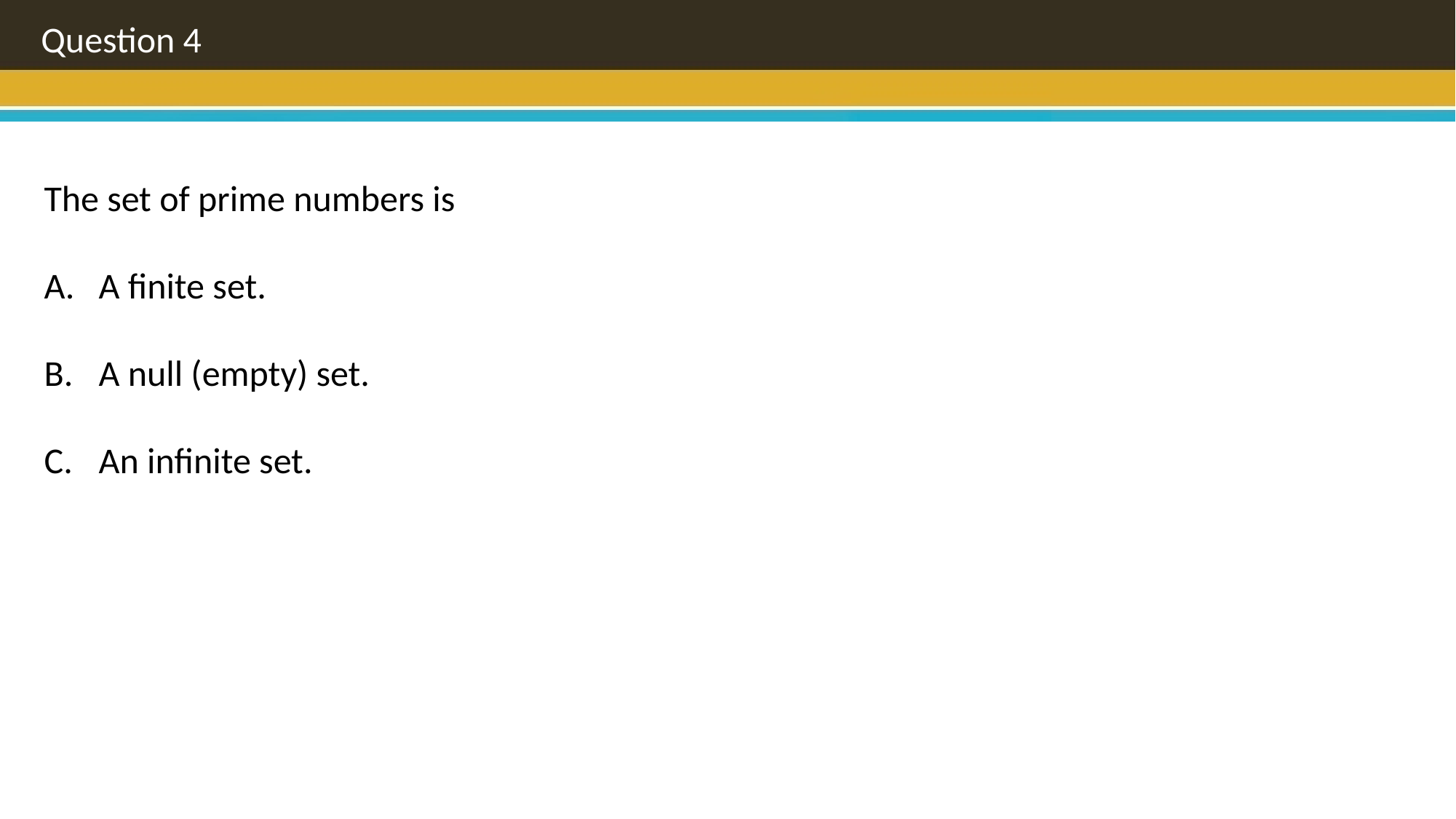

Question 4
The set of prime numbers is

A finite set.

A null (empty) set.

An infinite set.